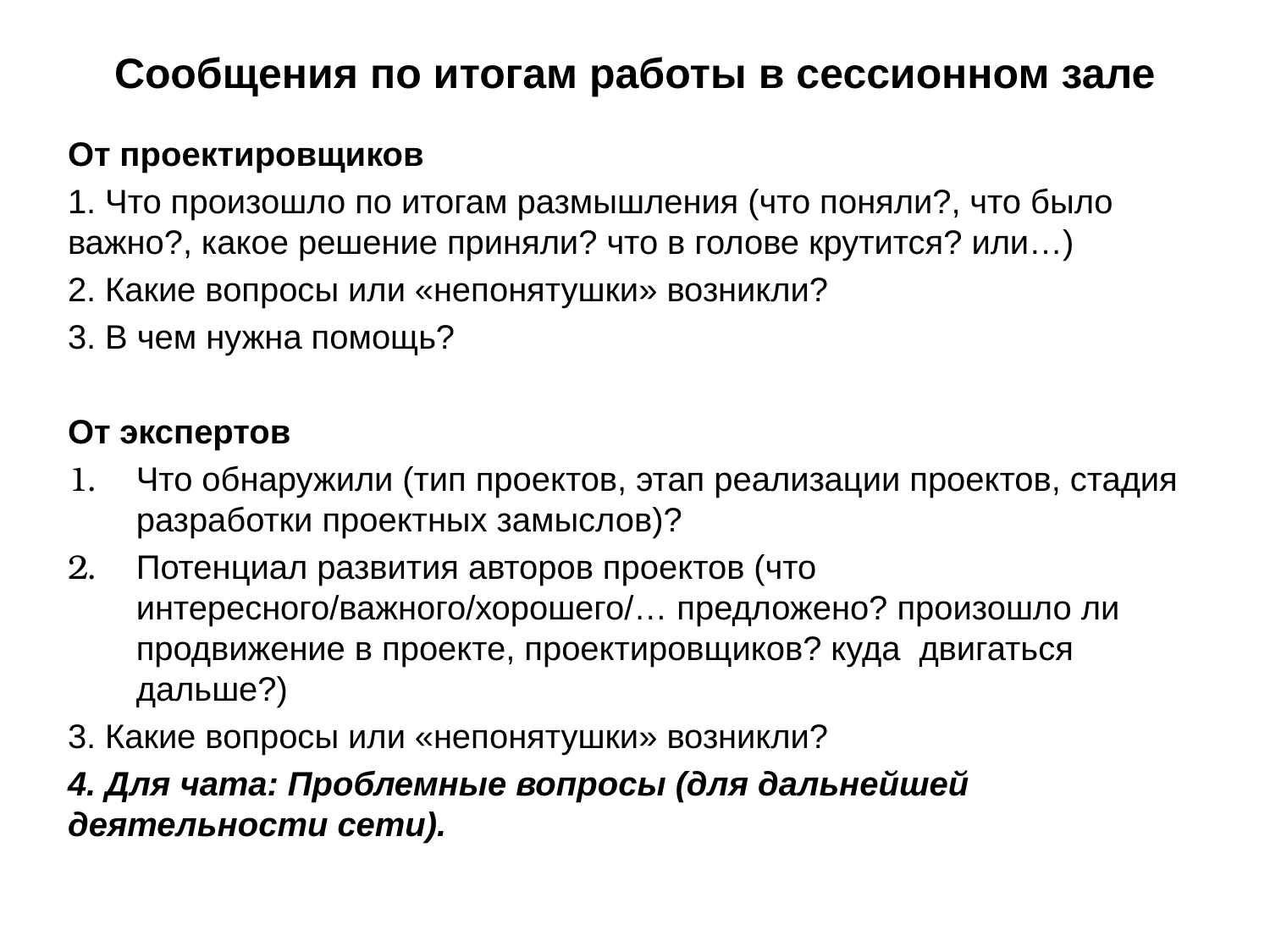

# Сообщения по итогам работы в сессионном зале
От проектировщиков
1. Что произошло по итогам размышления (что поняли?, что было важно?, какое решение приняли? что в голове крутится? или…)
2. Какие вопросы или «непонятушки» возникли?
3. В чем нужна помощь?

От экспертов
Что обнаружили (тип проектов, этап реализации проектов, стадия разработки проектных замыслов)?
Потенциал развития авторов проектов (что интересного/важного/хорошего/… предложено? произошло ли продвижение в проекте, проектировщиков? куда  двигаться дальше?)
3. Какие вопросы или «непонятушки» возникли?
4. Для чата: Проблемные вопросы (для дальнейшей деятельности сети).